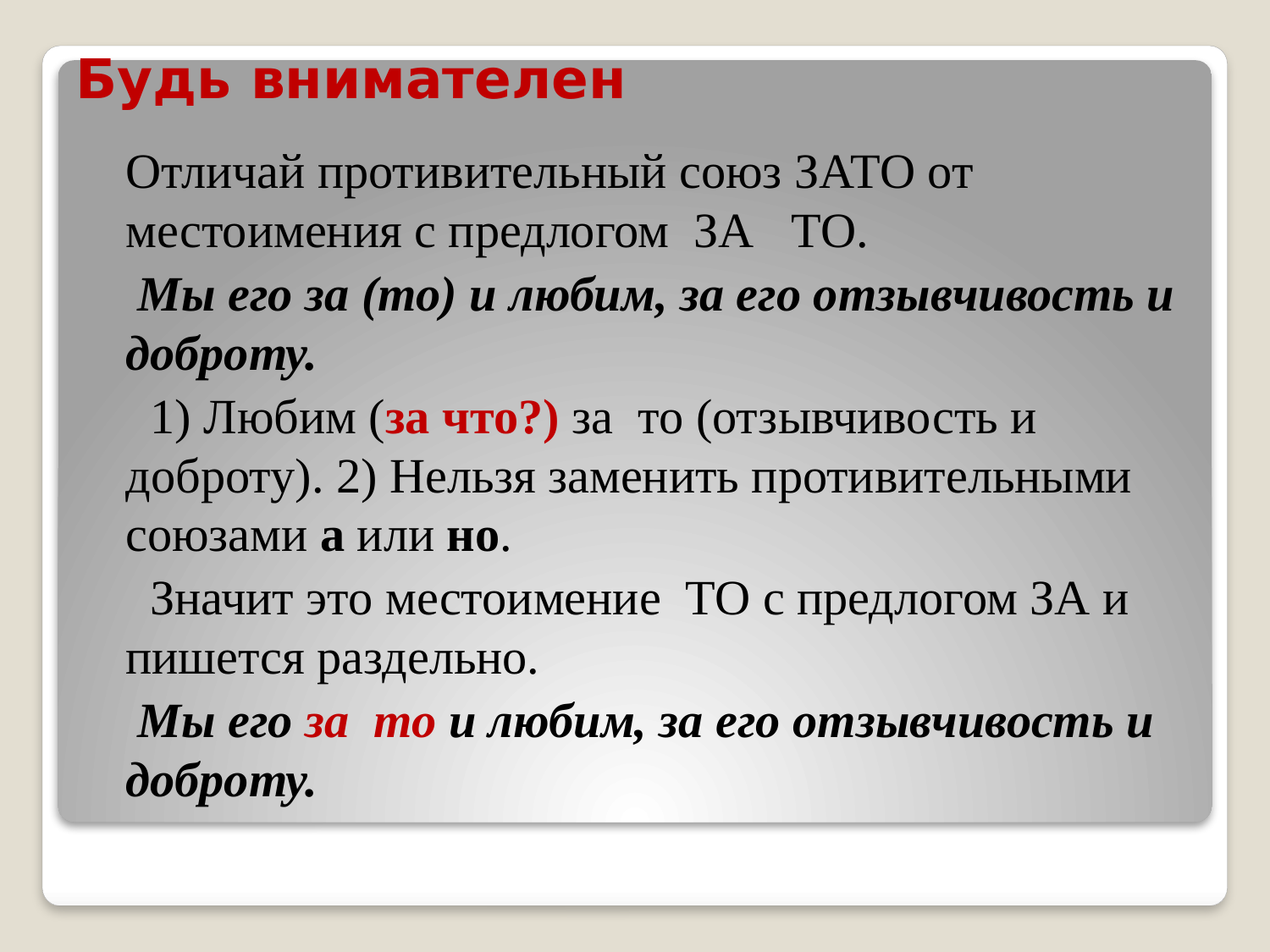

# Будь внимателен
   Отличай противительный союз ЗАТО от местоимения с предлогом  ЗА   ТО.
    Мы его за (то) и любим, за его отзывчивость и доброту.
     1) Любим (за что?) за  то (отзывчивость и доброту). 2) Нельзя заменить противительными союзами а или но.
     Значит это местоимение  ТО с предлогом ЗА и пишется раздельно.
    Мы его за  то и любим, за его отзывчивость и доброту.